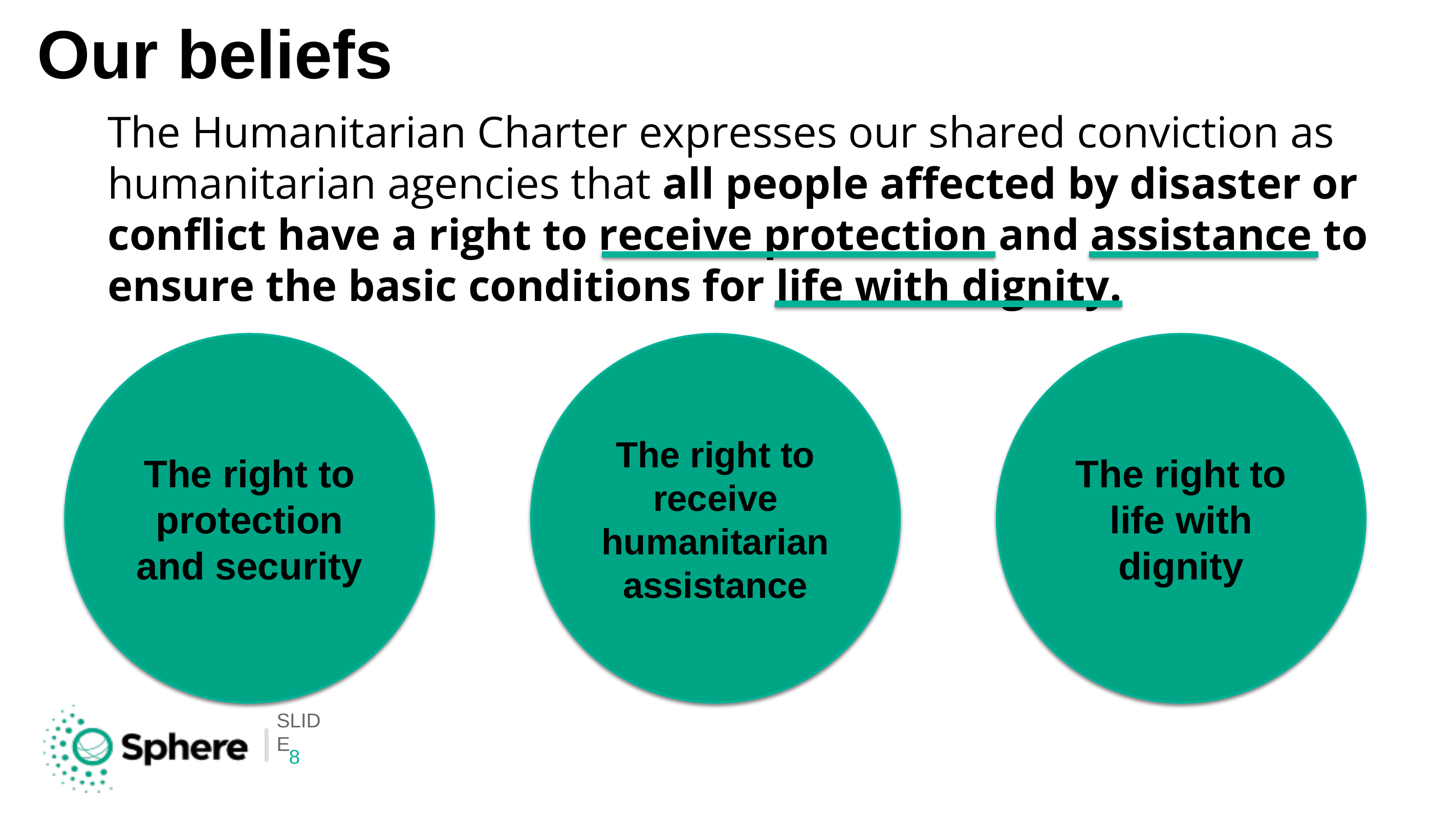

# Our beliefs
The Humanitarian Charter expresses our shared conviction as humanitarian agencies that all people affected by disaster or conflict have a right to receive protection and assistance to ensure the basic conditions for life with dignity.
The right to protection and security
The right to receive humanitarian assistance
The right to life with dignity
8